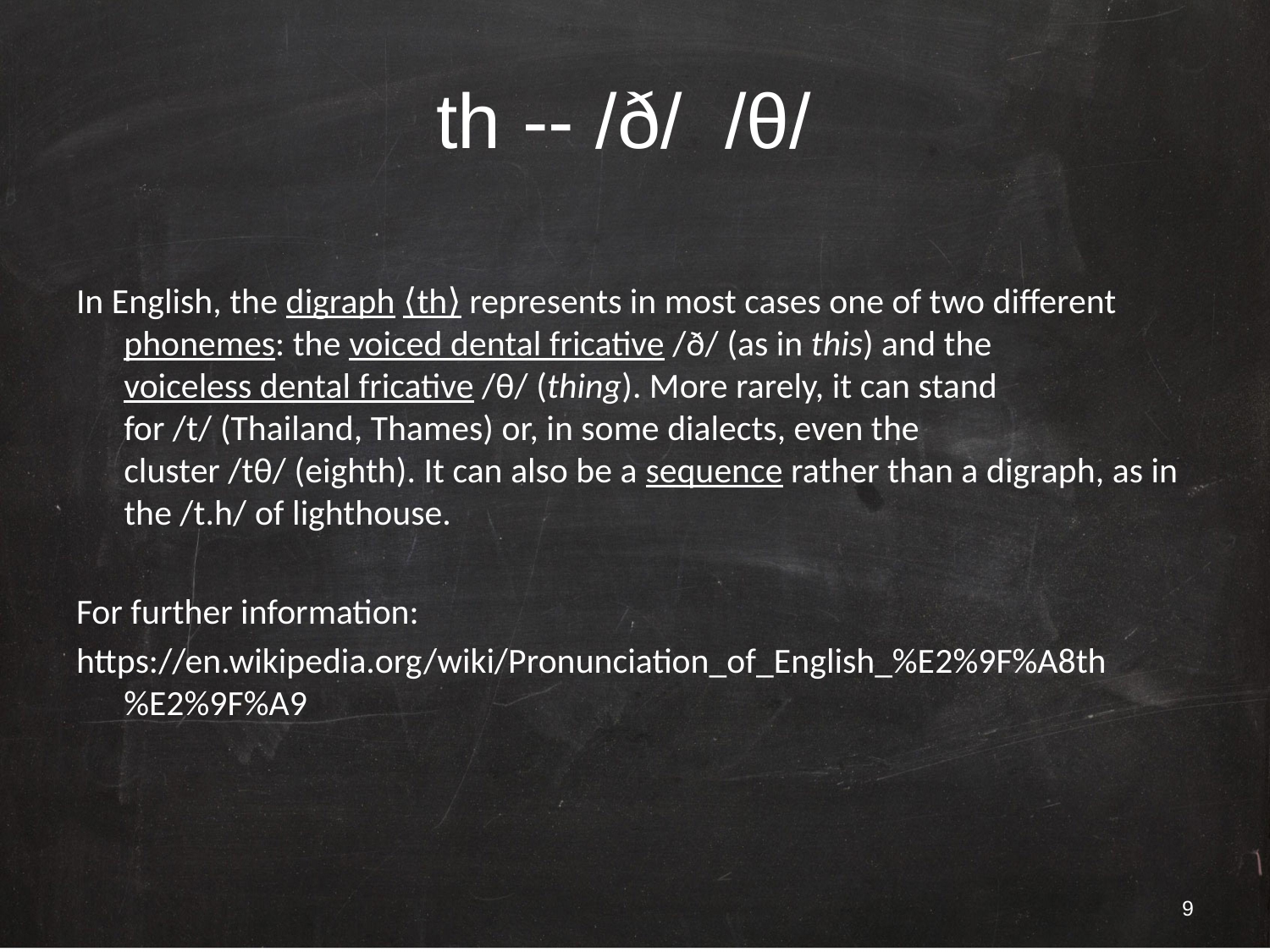

# th -- /ð/  /θ/

In English, the digraph ⟨th⟩ represents in most cases one of two different phonemes: the voiced dental fricative /ð/ (as in this) and the voiceless dental fricative /θ/ (thing). More rarely, it can stand for /t/ (Thailand, Thames) or, in some dialects, even the cluster /tθ/ (eighth). It can also be a sequence rather than a digraph, as in the /t.h/ of lighthouse.

For further information:
https://en.wikipedia.org/wiki/Pronunciation_of_English_%E2%9F%A8th%E2%9F%A9

9